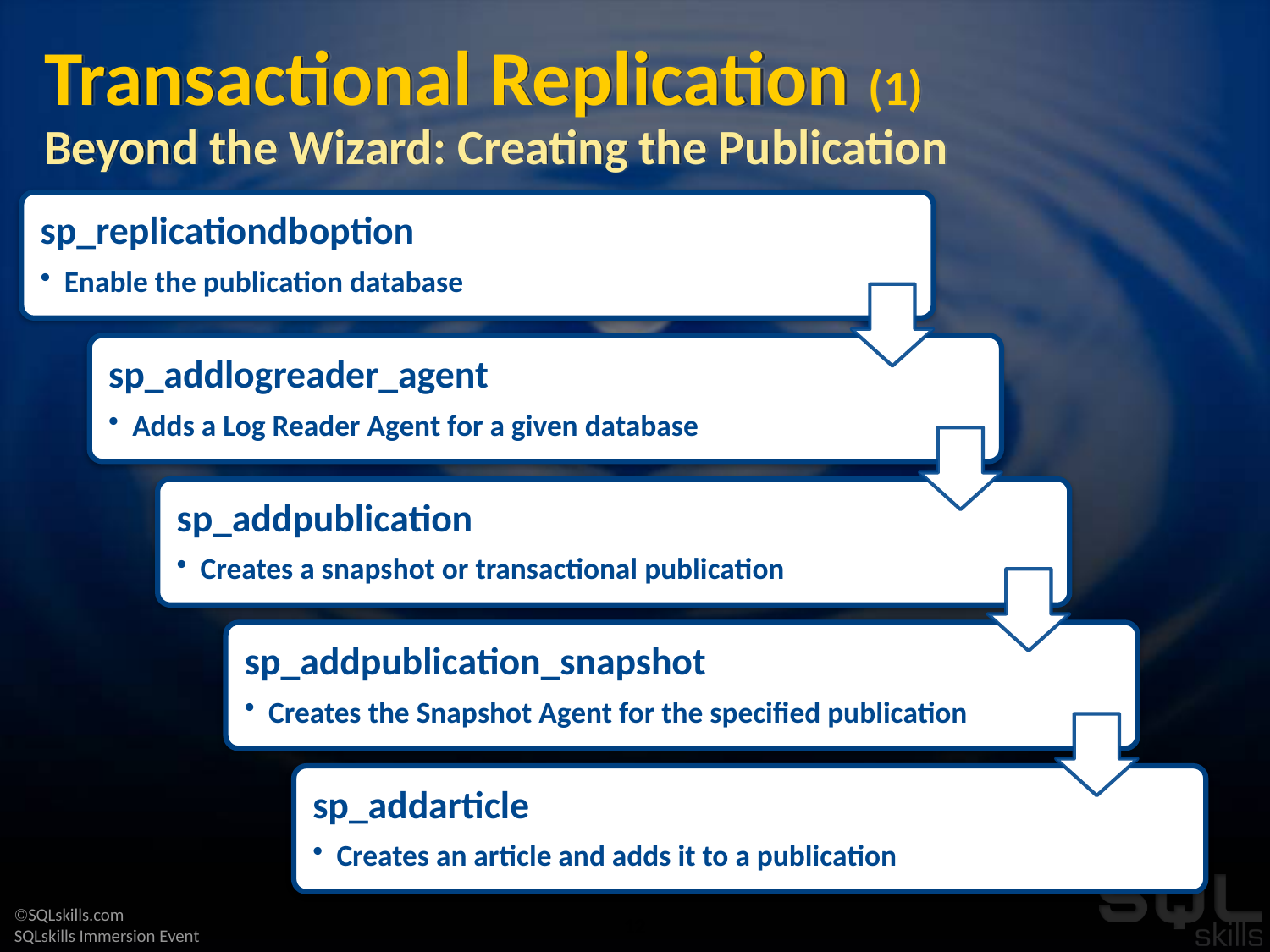

# Transactional Replication (1) Beyond the Wizard: Creating the Publication
sp_replicationdboption
Enable the publication database
sp_addlogreader_agent
Adds a Log Reader Agent for a given database
sp_addpublication
Creates a snapshot or transactional publication
sp_addpublication_snapshot
Creates the Snapshot Agent for the specified publication
sp_addarticle
Creates an article and adds it to a publication

12